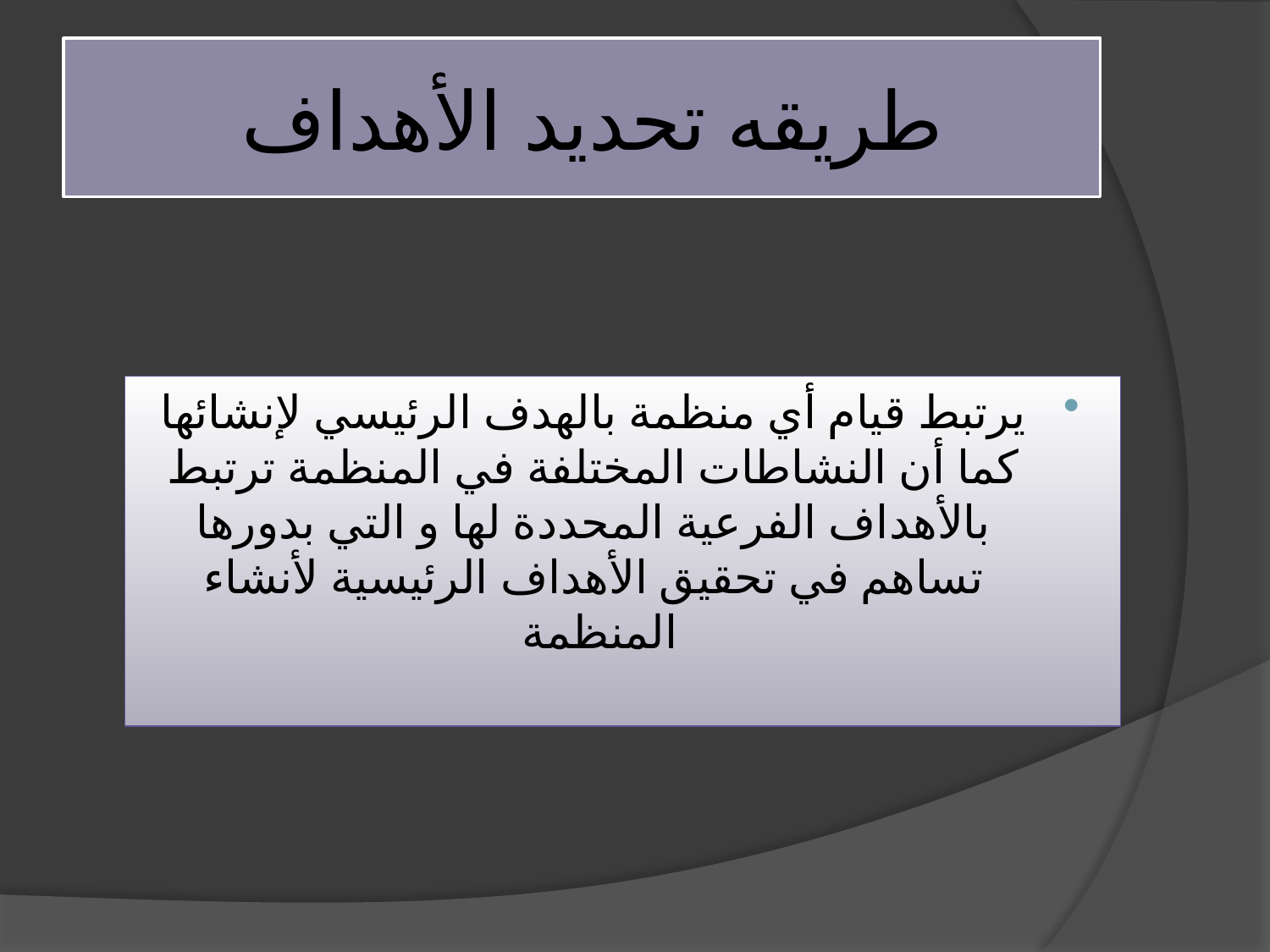

# طريقه تحديد الأهداف
يرتبط قيام أي منظمة بالهدف الرئيسي لإنشائها كما أن النشاطات المختلفة في المنظمة ترتبط بالأهداف الفرعية المحددة لها و التي بدورها تساهم في تحقيق الأهداف الرئيسية لأنشاء المنظمة